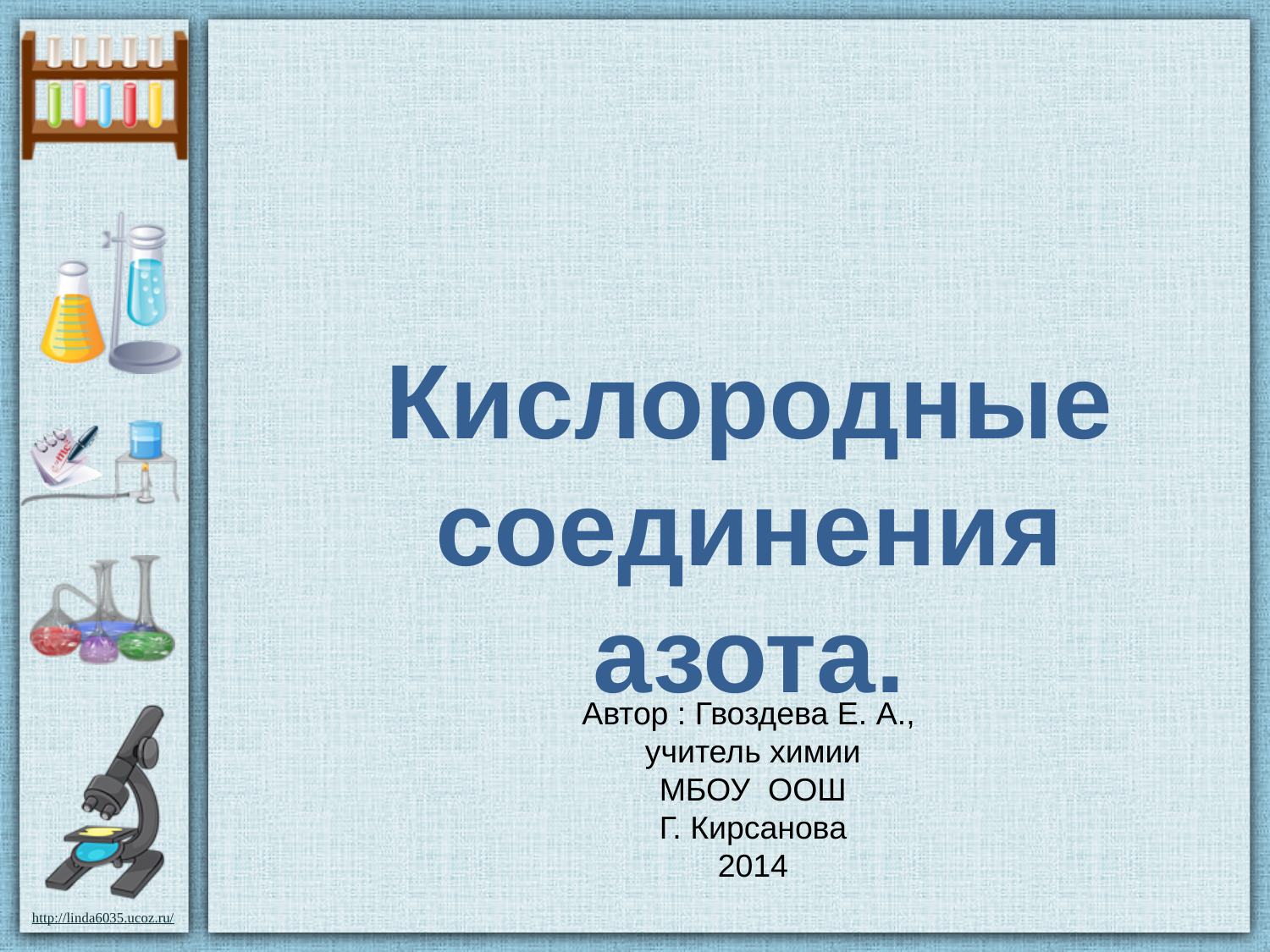

Кислородные соединения азота.
Автор : Гвоздева Е. А.,
учитель химии
МБОУ  ООШ
Г. Кирсанова
2014